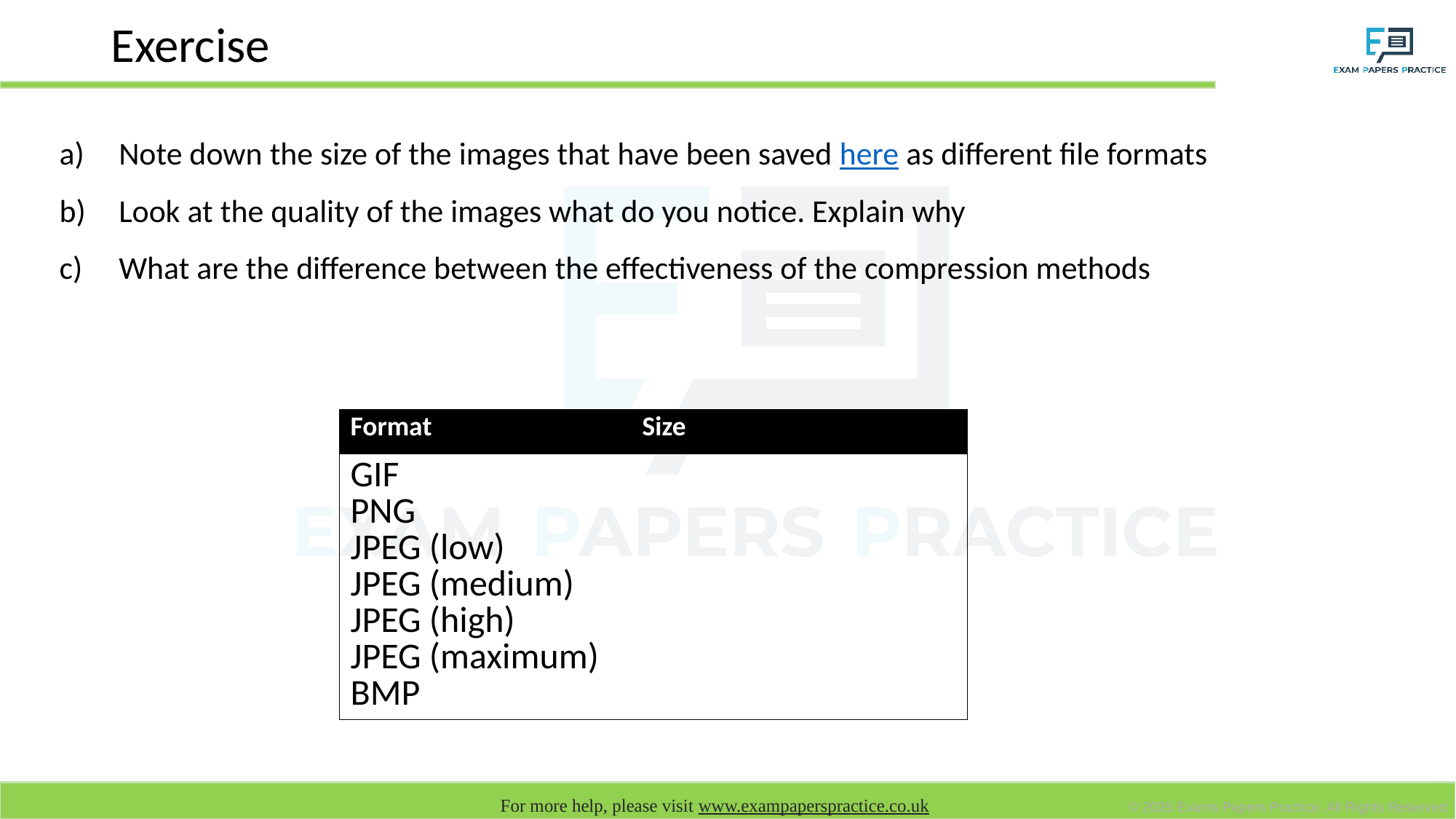

# Exercise
Note down the size of the images that have been saved here as different file formats
Look at the quality of the images what do you notice. Explain why
What are the difference between the effectiveness of the compression methods

| Format | Size |
| --- | --- |
| GIF PNG JPEG (low) JPEG (medium) JPEG (high) JPEG (maximum) BMP |  |